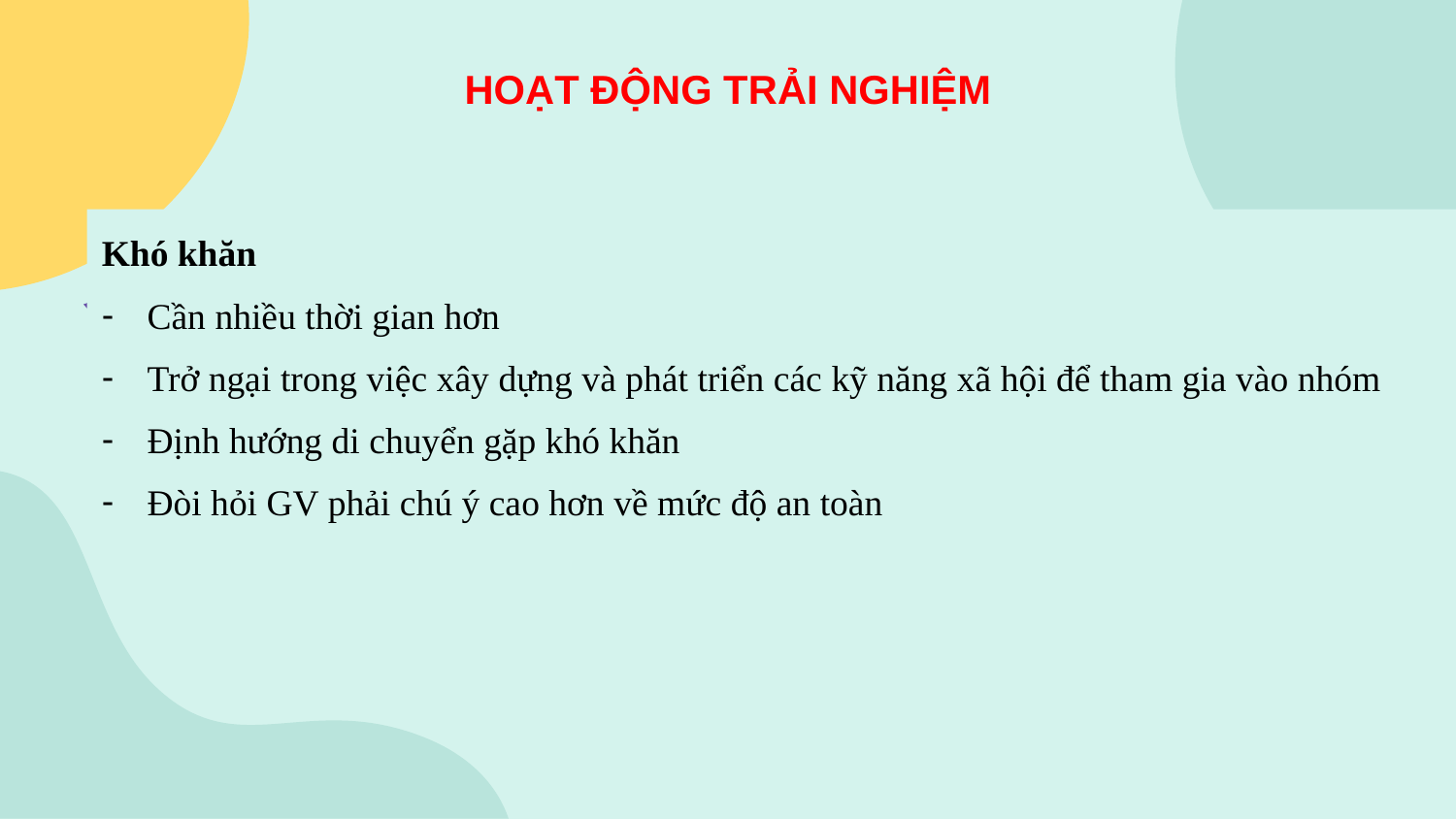

HOẠT ĐỘNG TRẢI NGHIỆM
Khó khăn
Cần nhiều thời gian hơn
Trở ngại trong việc xây dựng và phát triển các kỹ năng xã hội để tham gia vào nhóm
Định hướng di chuyển gặp khó khăn
Đòi hỏi GV phải chú ý cao hơn về mức độ an toàn